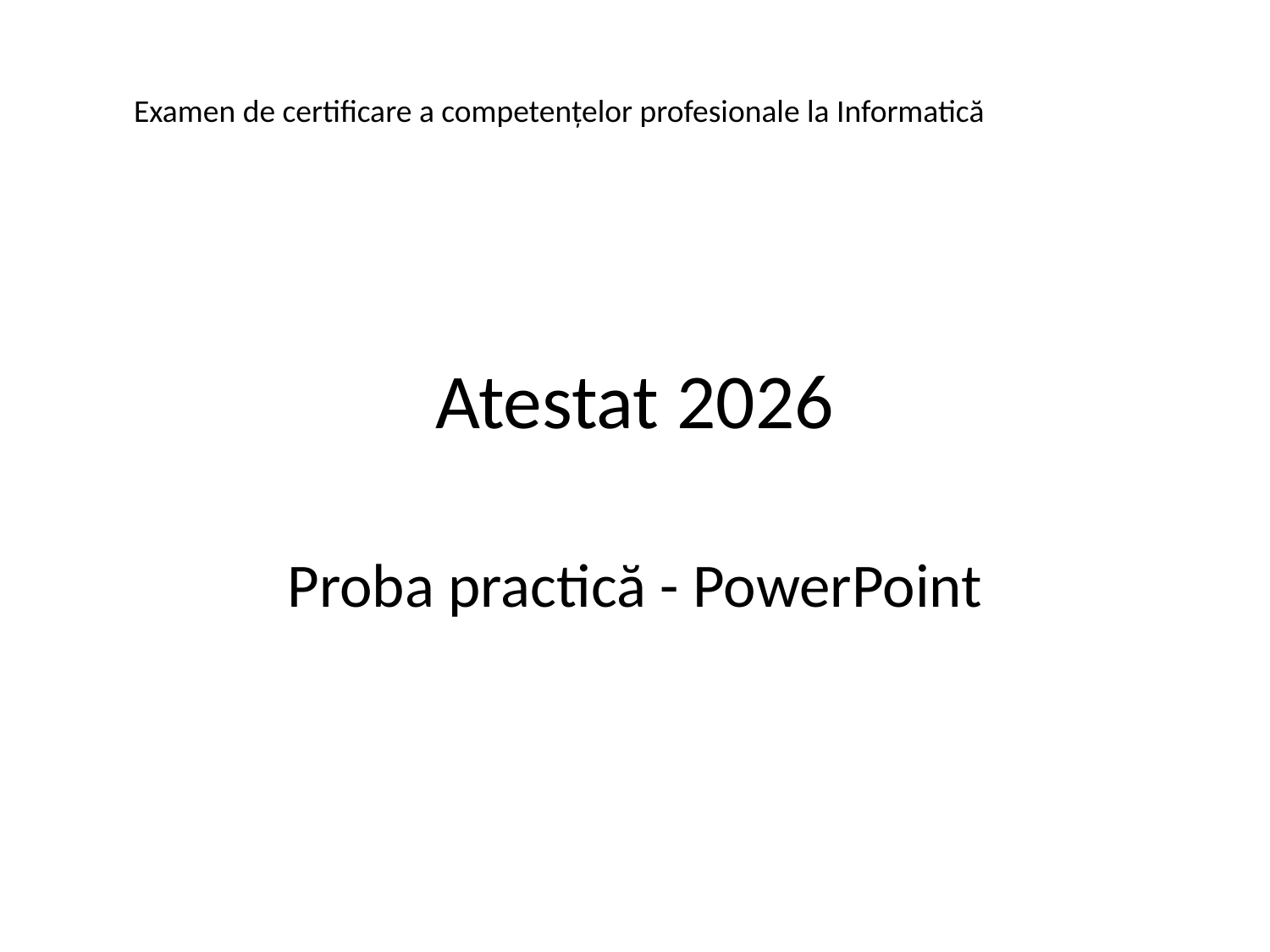

Examen de certificare a competențelor profesionale la Informatică
# Atestat 2026
Proba practică - PowerPoint